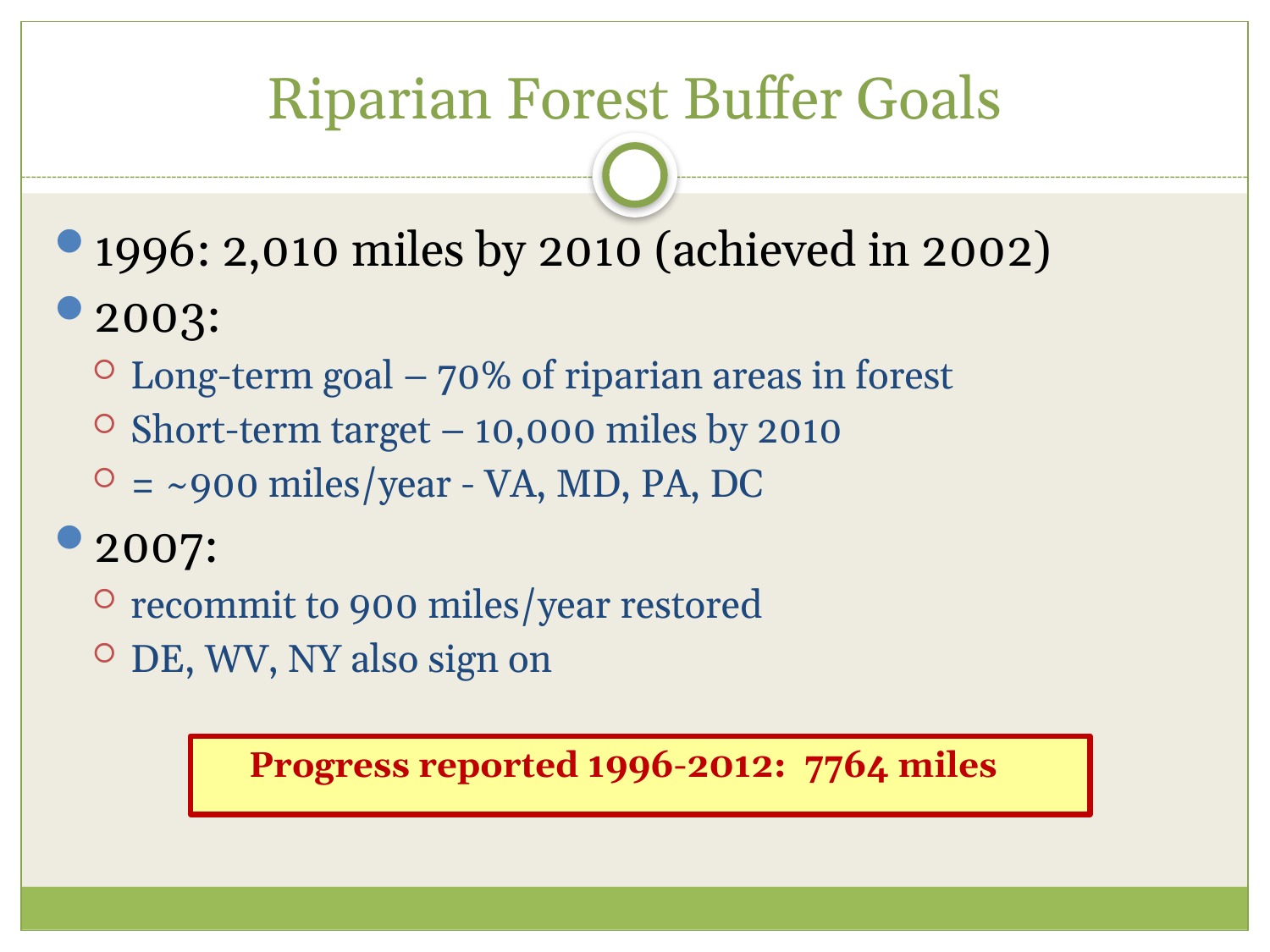

# Riparian Forest Buffer Goals
1996: 2,010 miles by 2010 (achieved in 2002)
2003:
Long-term goal – 70% of riparian areas in forest
Short-term target – 10,000 miles by 2010
= ~900 miles/year - VA, MD, PA, DC
2007:
recommit to 900 miles/year restored
DE, WV, NY also sign on

Progress reported 1996-2012:  7764 miles